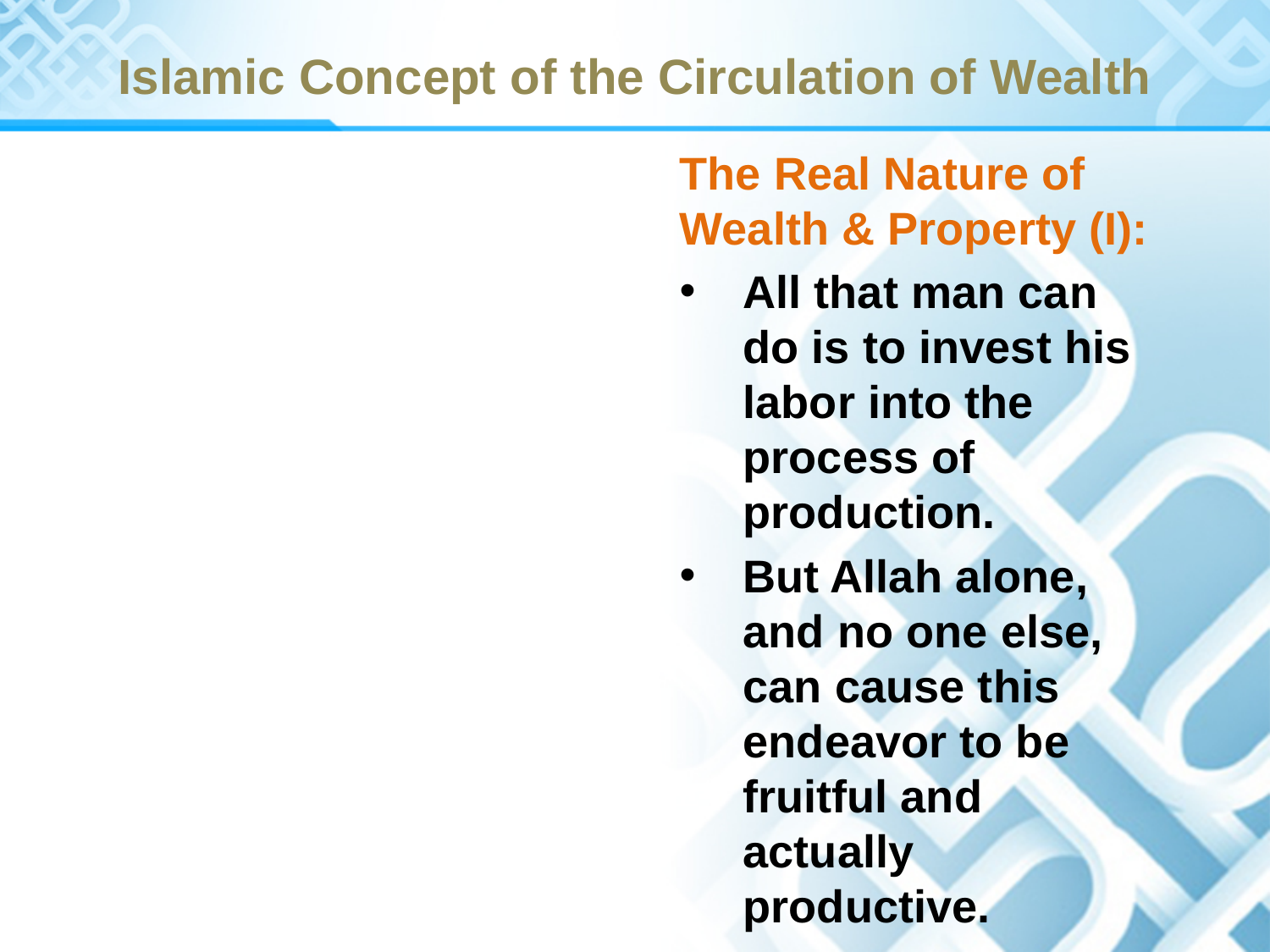

# Islamic Concept of the Circulation of Wealth
The Real Nature of Wealth & Property (I):
All that man can do is to invest his labor into the process of production.
But Allah alone, and no one else, can cause this endeavor to be fruitful and actually productive.